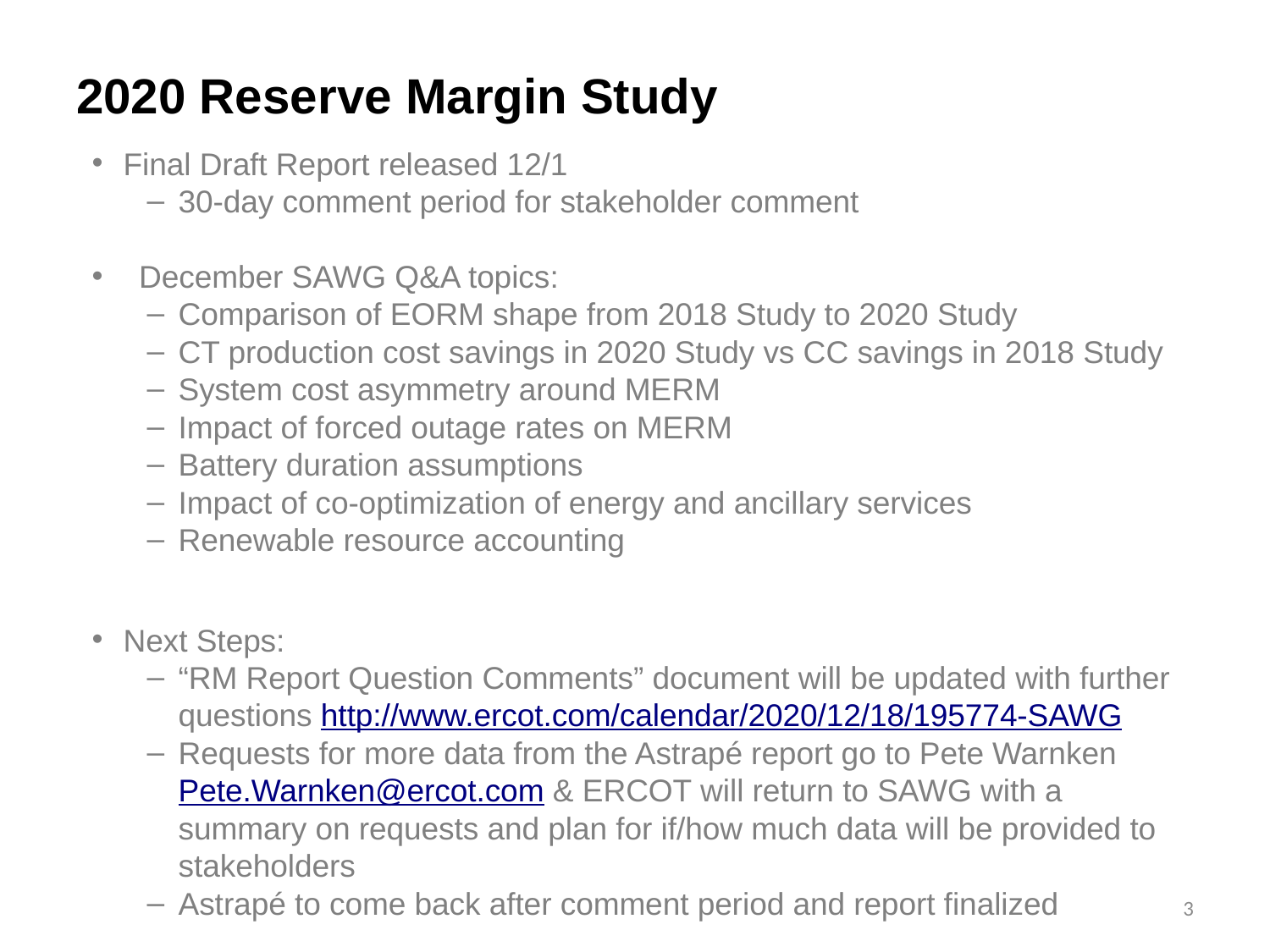

# 2020 Reserve Margin Study
Final Draft Report released 12/1
30-day comment period for stakeholder comment

December SAWG Q&A topics:
Comparison of EORM shape from 2018 Study to 2020 Study
CT production cost savings in 2020 Study vs CC savings in 2018 Study
System cost asymmetry around MERM
Impact of forced outage rates on MERM
Battery duration assumptions
Impact of co-optimization of energy and ancillary services
Renewable resource accounting

Next Steps:
“RM Report Question Comments” document will be updated with further questions http://www.ercot.com/calendar/2020/12/18/195774-SAWG
Requests for more data from the Astrapé report go to Pete Warnken Pete.Warnken@ercot.com & ERCOT will return to SAWG with a summary on requests and plan for if/how much data will be provided to stakeholders
Astrapé to come back after comment period and report finalized

3